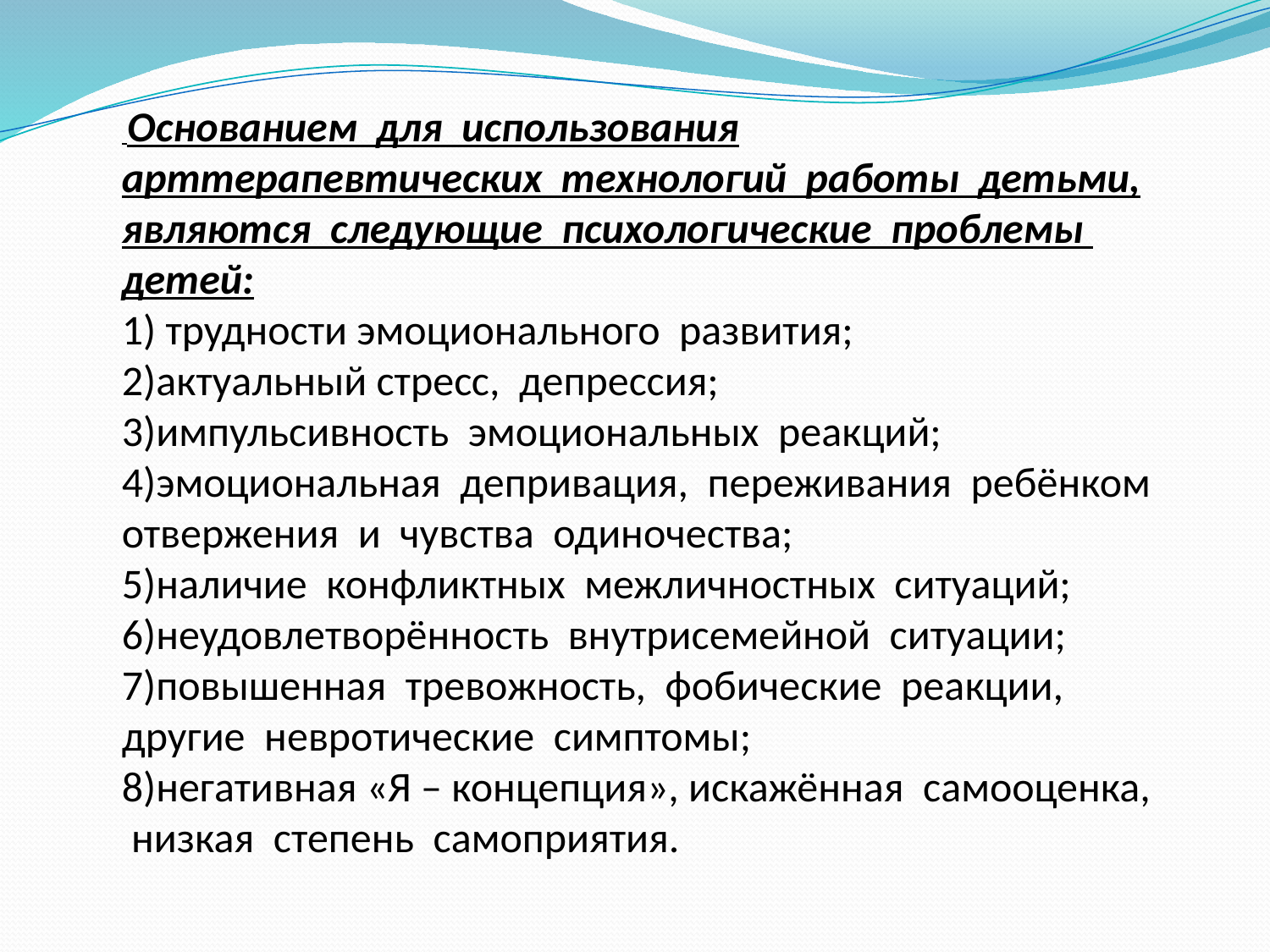

Основанием  для  использования арттерапевтических  технологий  работы  детьми, являются  следующие  психологические  проблемы  детей:
1) трудности эмоционального  развития;
2)актуальный стресс,  депрессия;
3)импульсивность  эмоциональных  реакций;
4)эмоциональная  депривация,  переживания  ребёнком отвержения  и  чувства  одиночества;
5)наличие  конфликтных  межличностных  ситуаций;
6)неудовлетворённость  внутрисемейной  ситуации;
7)повышенная  тревожность,  фобические  реакции,  другие  невротические  симптомы;
8)негативная «Я – концепция», искажённая  самооценка,  низкая  степень  самоприятия.